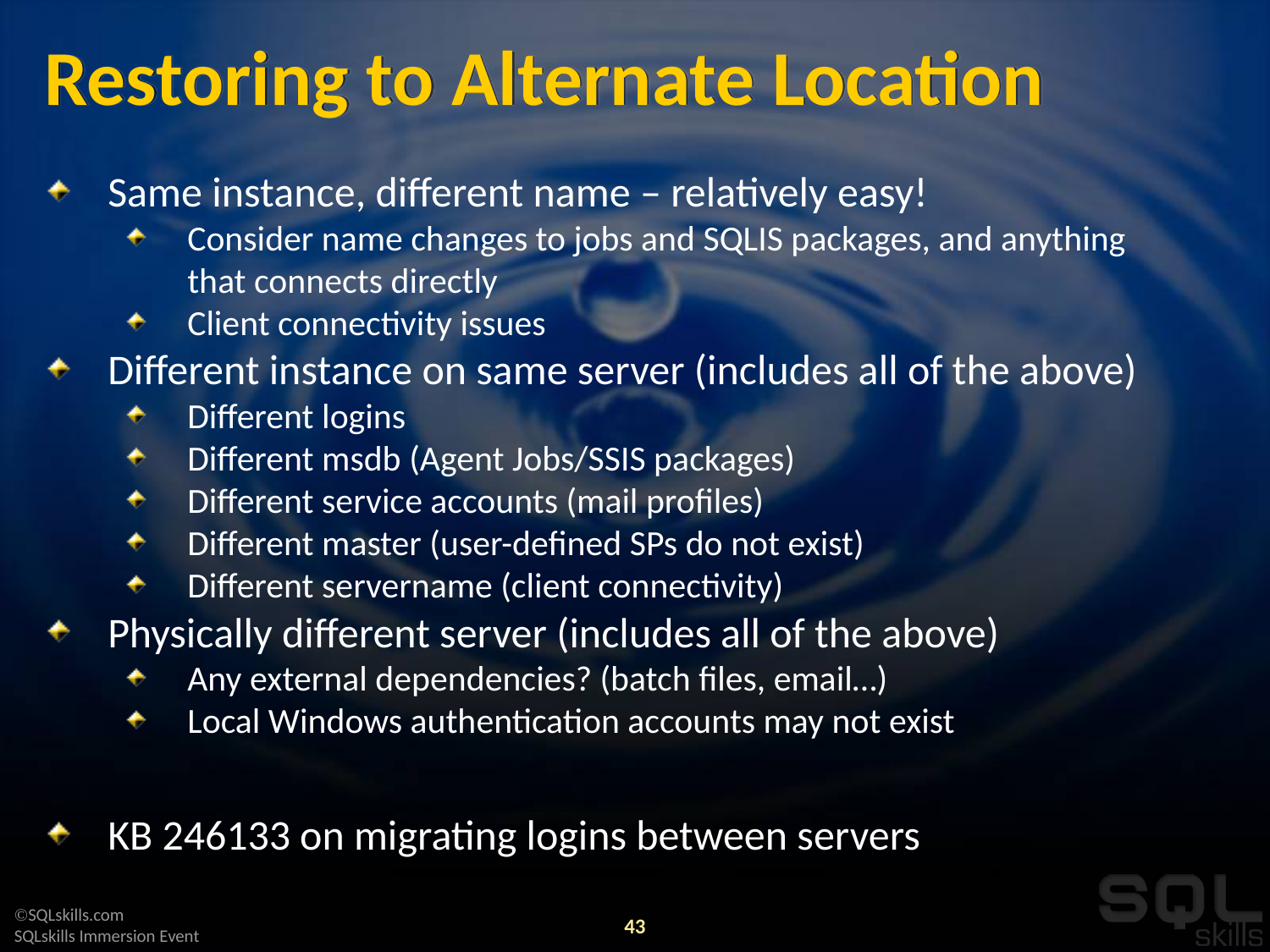

# Restoring to Alternate Location
Same instance, different name – relatively easy!
Consider name changes to jobs and SQLIS packages, and anything that connects directly
Client connectivity issues
Different instance on same server (includes all of the above)
Different logins
Different msdb (Agent Jobs/SSIS packages)
Different service accounts (mail profiles)
Different master (user-defined SPs do not exist)
Different servername (client connectivity)
Physically different server (includes all of the above)
Any external dependencies? (batch files, email…)
Local Windows authentication accounts may not exist

KB 246133 on migrating logins between servers
43